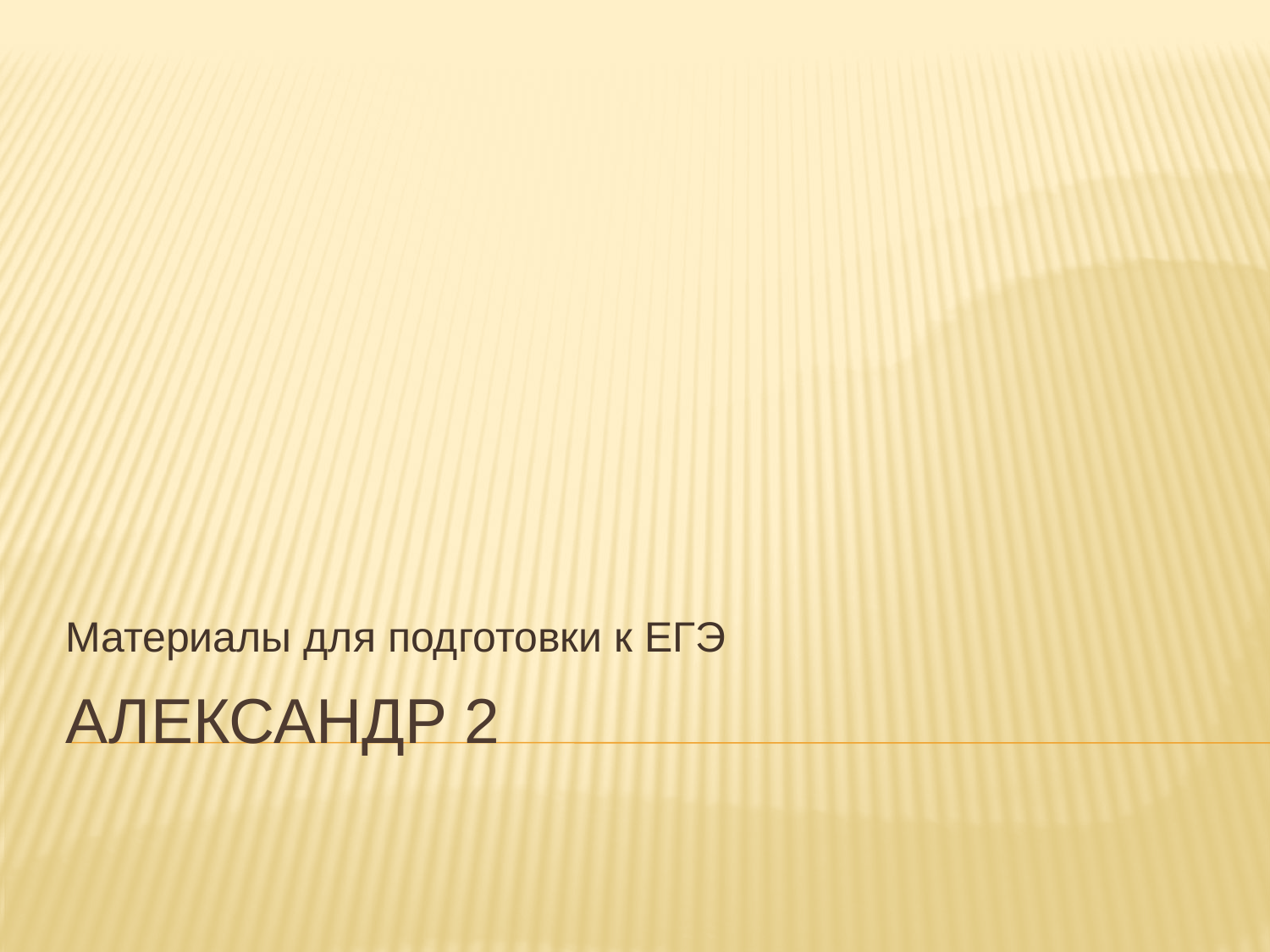

Материалы для подготовки к ЕГЭ
# Александр 2